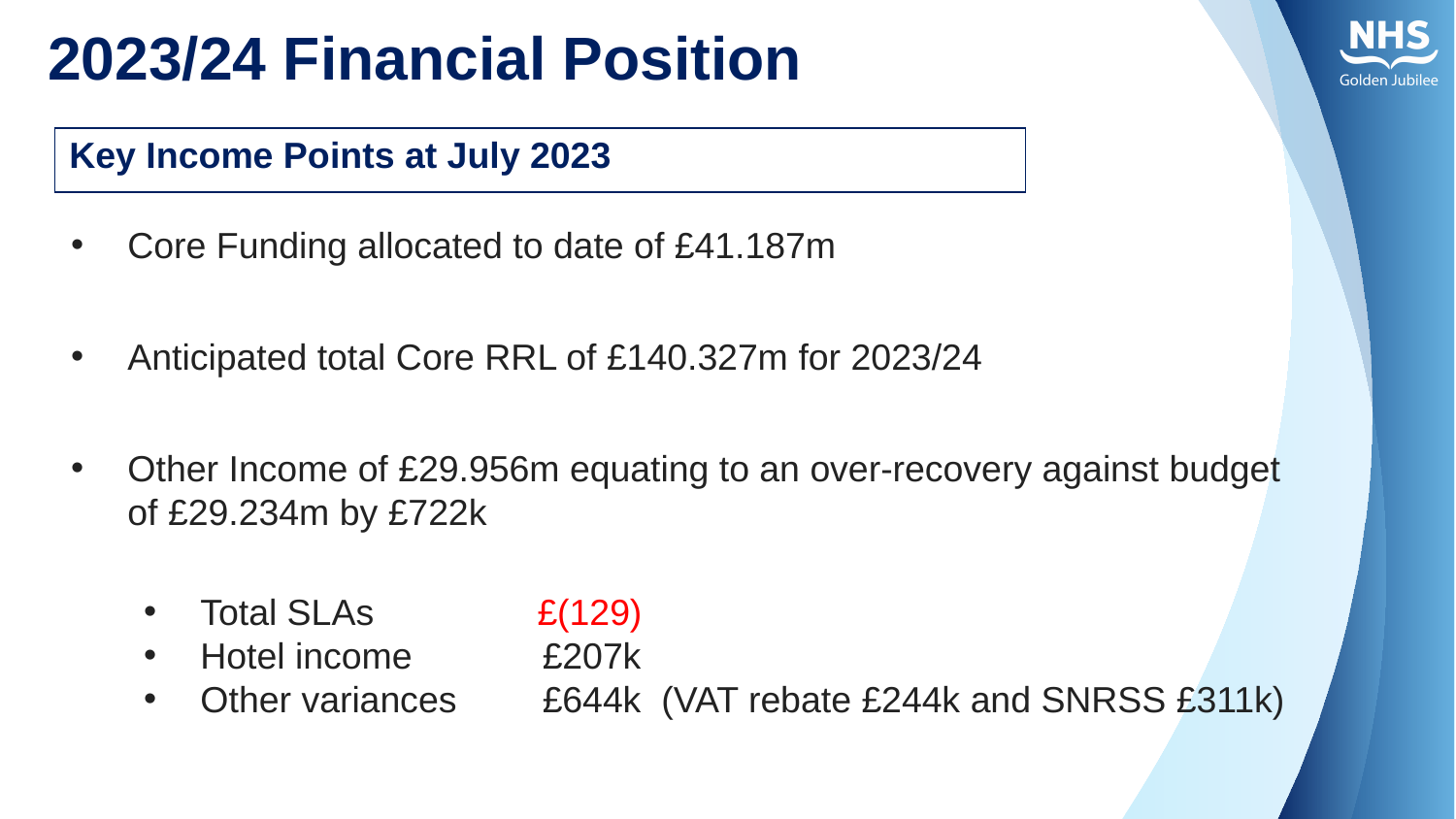

# 2023/24 Financial Position
| Key Income Points at July 2023 |
| --- |
Core Funding allocated to date of £41.187m

Anticipated total Core RRL of £140.327m for 2023/24

Other Income of £29.956m equating to an over-recovery against budget of £29.234m by £722k

Total SLAs                £(129)
Hotel income  	     £207k
Other variances  	     £644k  (VAT rebate £244k and SNRSS £311k)